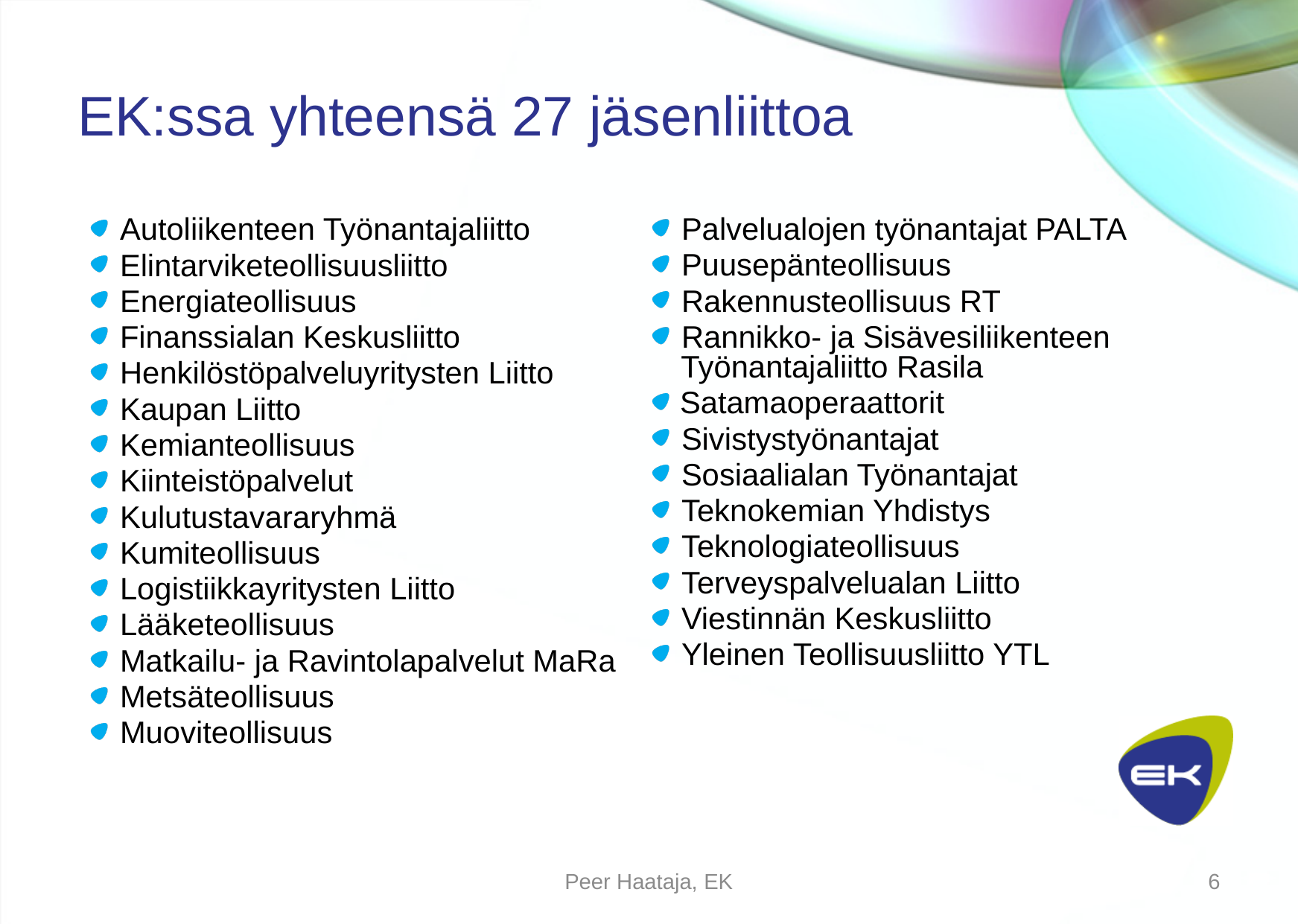

# EK:ssa yhteensä 27 jäsenliittoa
 Autoliikenteen Työnantajaliitto
 Elintarviketeollisuusliitto
 Energiateollisuus
 Finanssialan Keskusliitto
 Henkilöstöpalveluyritysten Liitto
 Kaupan Liitto
 Kemianteollisuus
 Kiinteistöpalvelut
 Kulutustavararyhmä
 Kumiteollisuus
 Logistiikkayritysten Liitto
 Lääketeollisuus
 Matkailu- ja Ravintolapalvelut MaRa
 Metsäteollisuus
 Muoviteollisuus

 Palvelualojen työnantajat PALTA
 Puusepänteollisuus
 Rakennusteollisuus RT
 Rannikko- ja Sisävesiliikenteen
 Työnantajaliitto Rasila
Satamaoperaattorit
 Sivistystyönantajat
 Sosiaalialan Työnantajat
 Teknokemian Yhdistys
 Teknologiateollisuus
 Terveyspalvelualan Liitto
 Viestinnän Keskusliitto
 Yleinen Teollisuusliitto YTL

Peer Haataja, EK
6